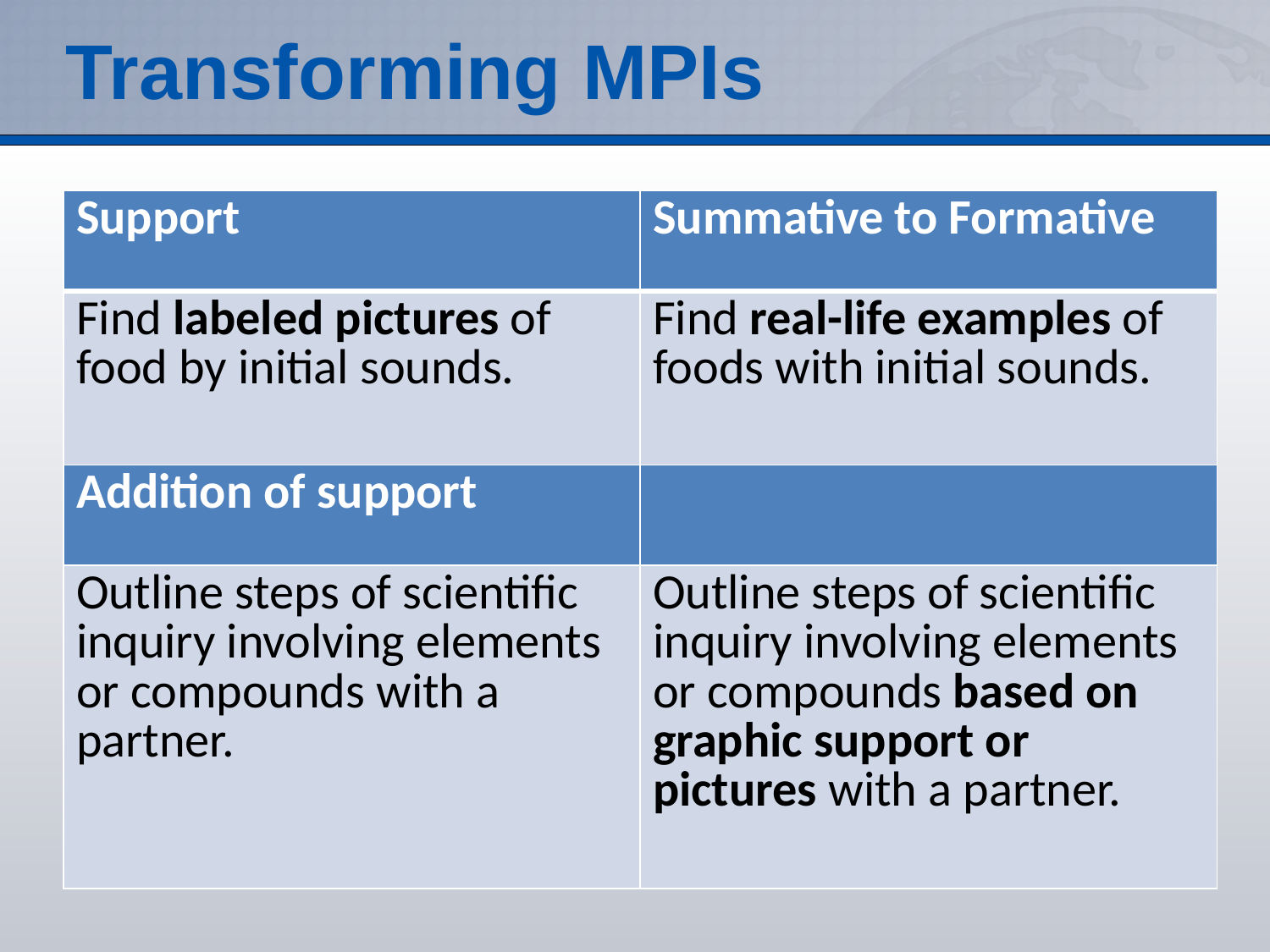

# Transforming MPIs
| Support | Summative to Formative |
| --- | --- |
| Find labeled pictures of food by initial sounds. | Find real-life examples of foods with initial sounds. |
| Addition of support |  |
| Outline steps of scientific inquiry involving elements or compounds with a partner. | Outline steps of scientific inquiry involving elements or compounds based on graphic support or pictures with a partner. |